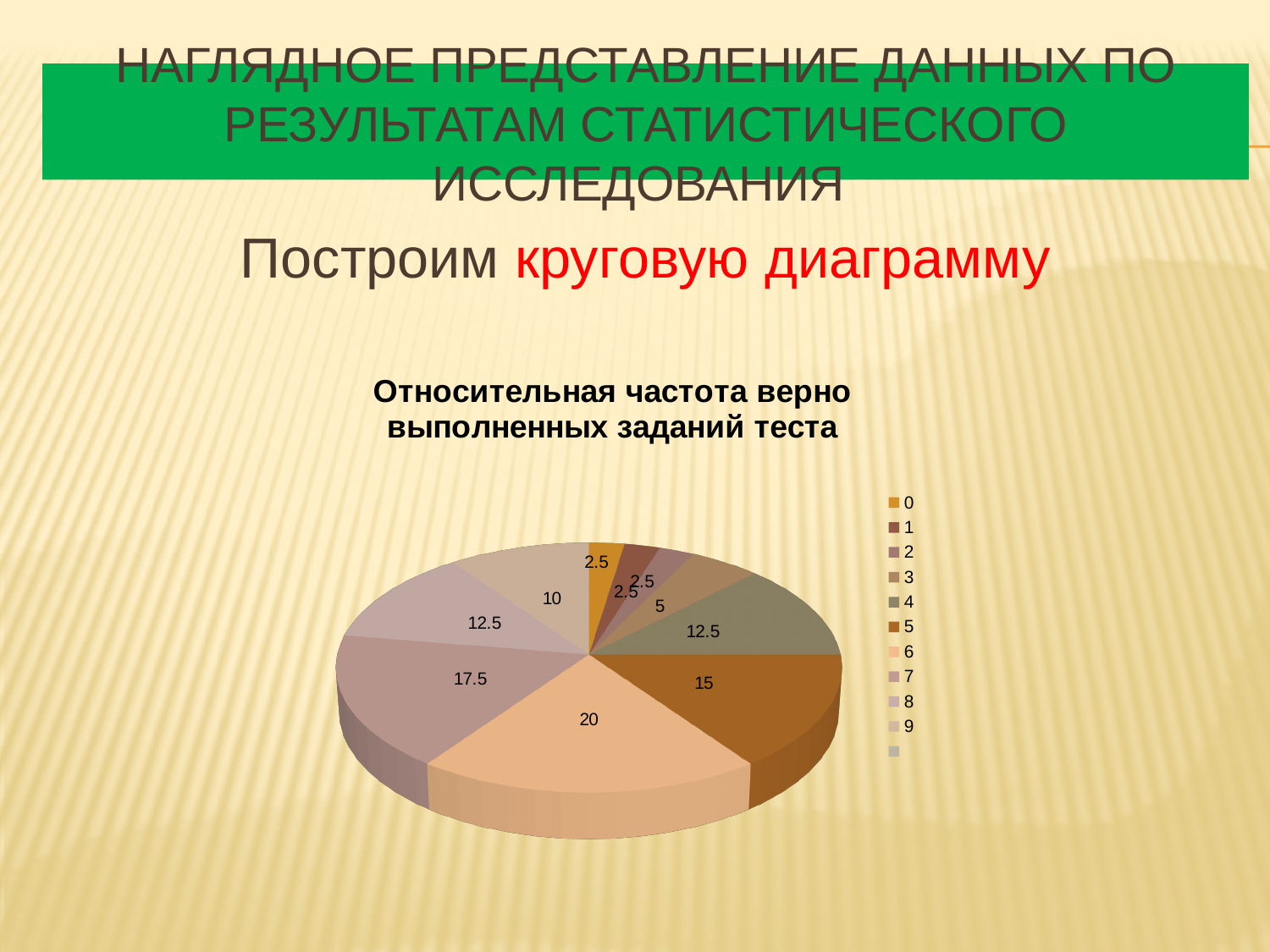

# Наглядное представление данных по результатам статистического исследования
Построим круговую диаграмму

[unsupported chart]